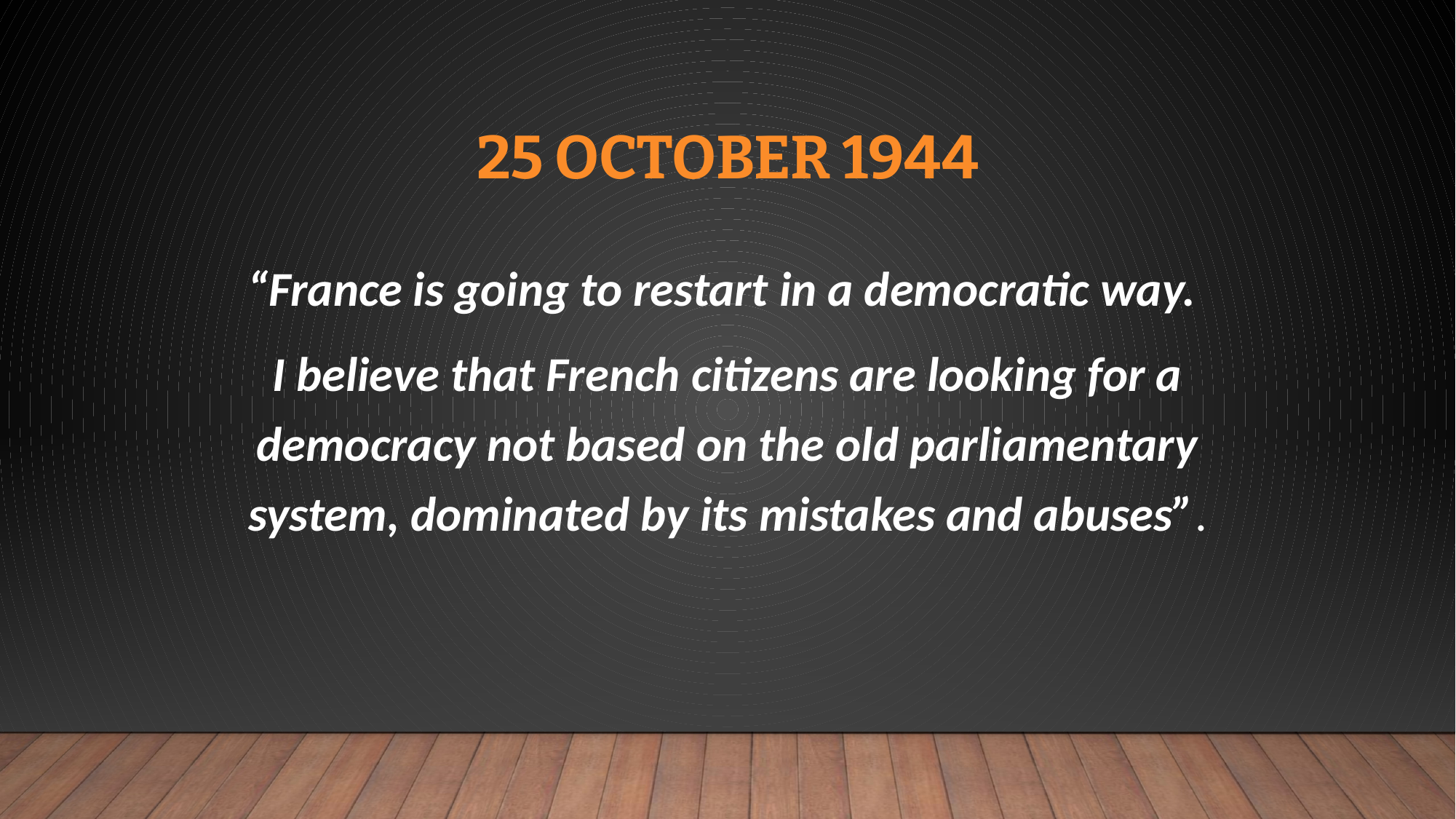

# 25 OCTOBER 1944
“France is going to restart in a democratic way.
I believe that French citizens are looking for a democracy not based on the old parliamentary system, dominated by its mistakes and abuses”.